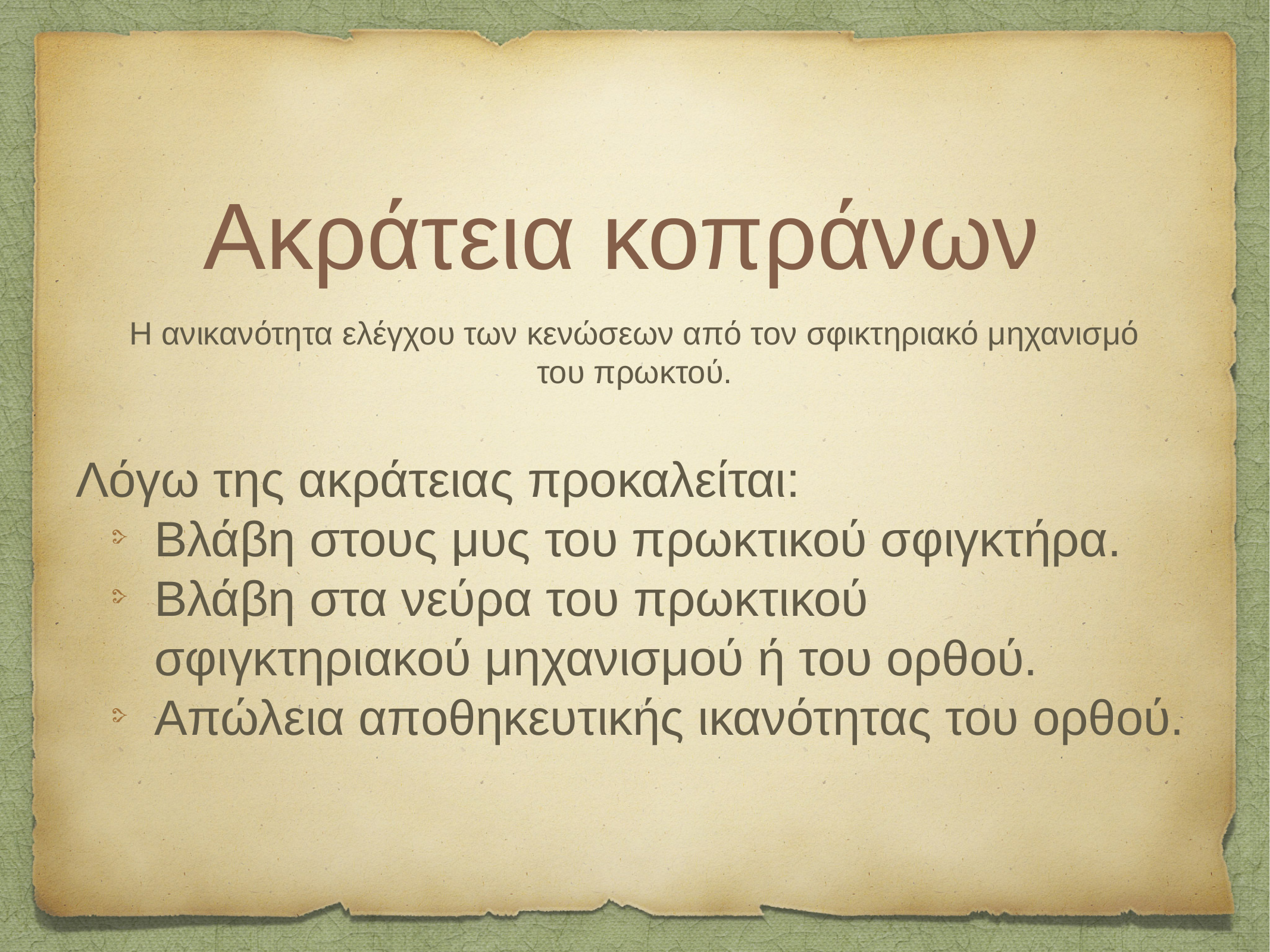

# Ακράτεια κοπράνων
Η ανικανότητα ελέγχου των κενώσεων από τον σφικτηριακό μηχανισμό του πρωκτού.
Λόγω της ακράτειας προκαλείται:
Βλάβη στους μυς του πρωκτικού σφιγκτήρα.
Βλάβη στα νεύρα του πρωκτικού σφιγκτηριακού μηχανισμού ή του ορθού.
Απώλεια αποθηκευτικής ικανότητας του ορθού.